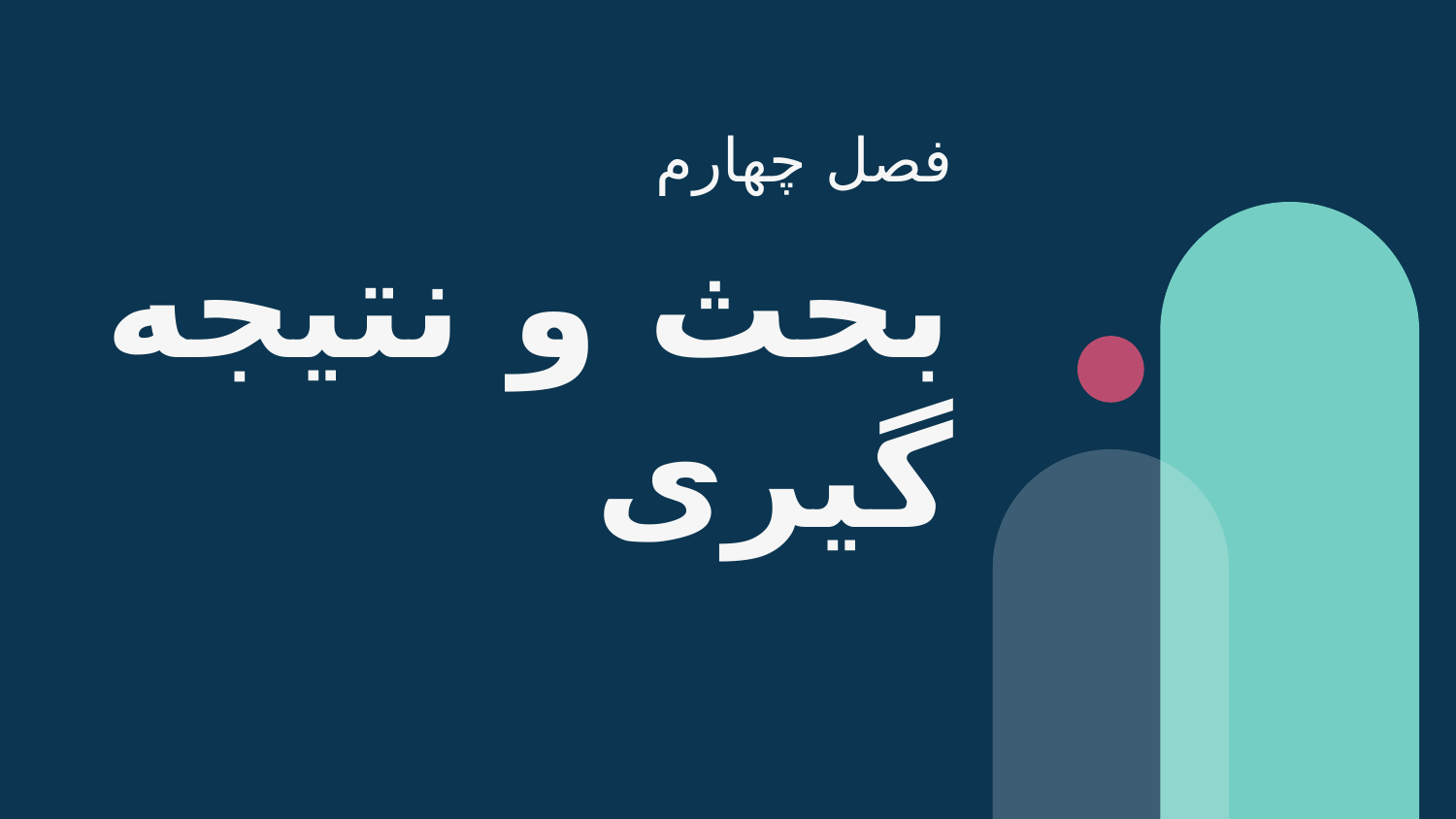

فصل چهارم
# بحث و نتیجه گیری